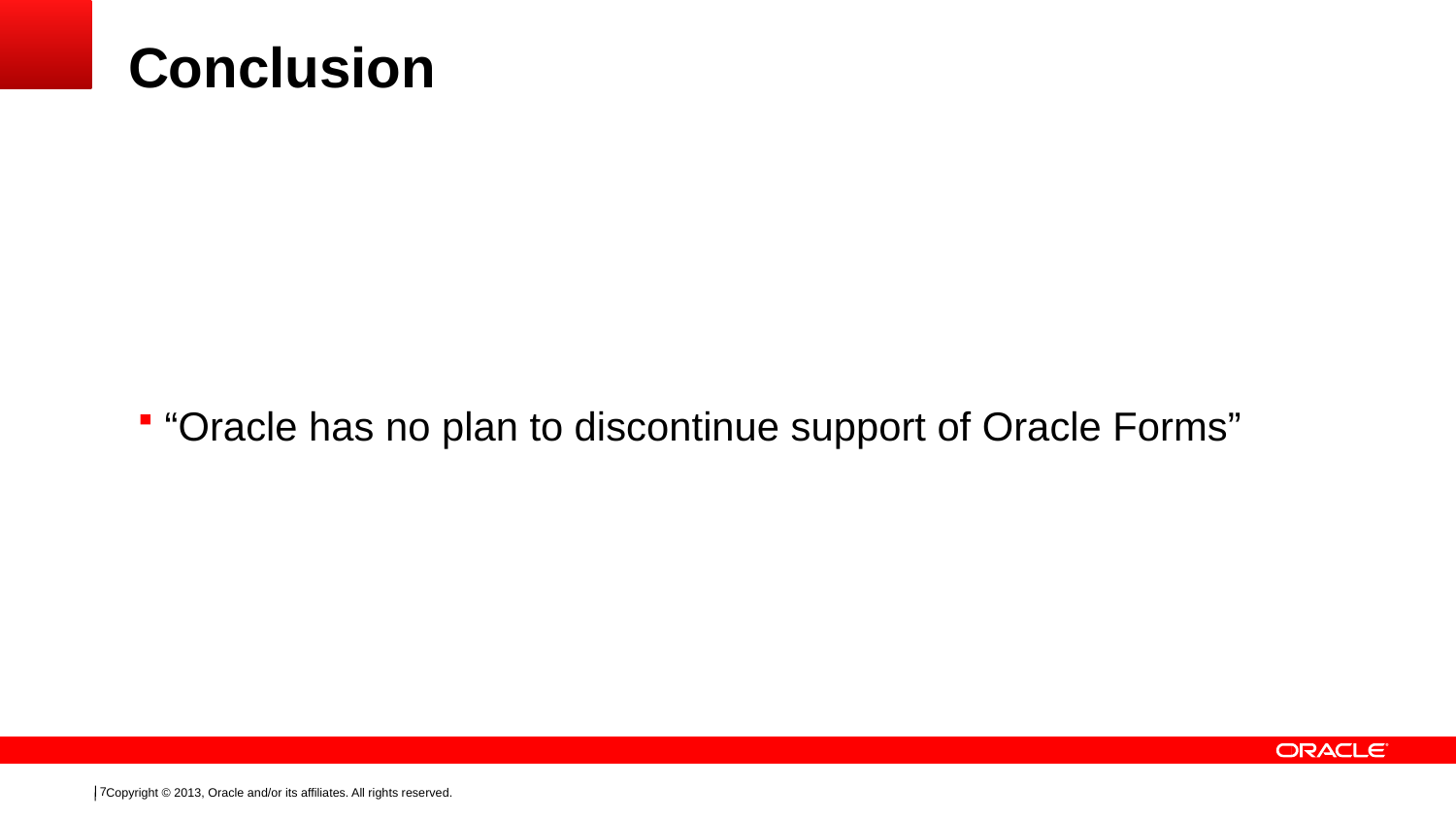

# Conclusion
“Oracle has no plan to discontinue support of Oracle Forms”